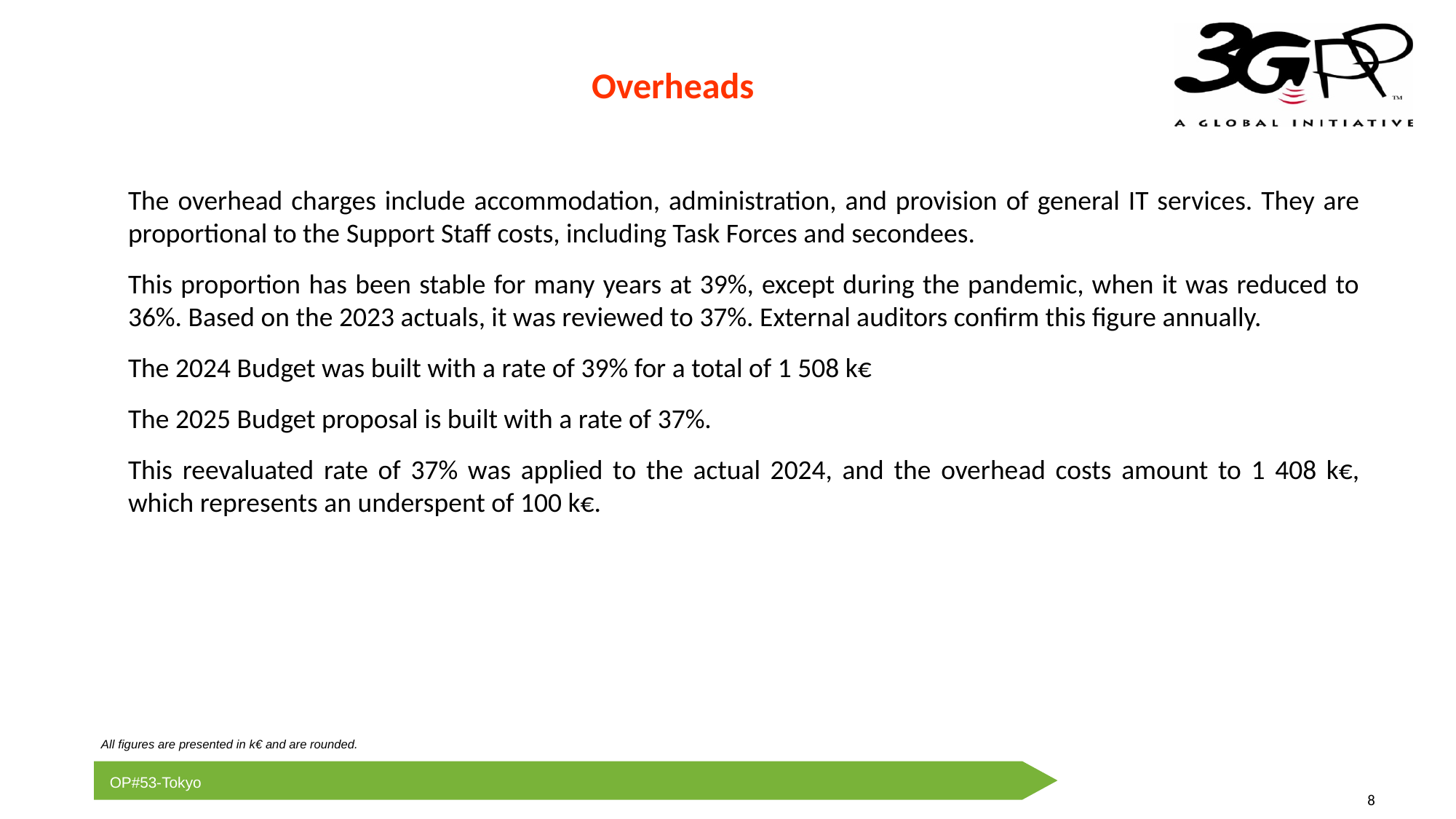

# Overheads

The overhead charges include accommodation, administration, and provision of general IT services. They are proportional to the Support Staff costs, including Task Forces and secondees.
This proportion has been stable for many years at 39%, except during the pandemic, when it was reduced to 36%. Based on the 2023 actuals, it was reviewed to 37%. External auditors confirm this figure annually.
The 2024 Budget was built with a rate of 39% for a total of 1 508 k€
The 2025 Budget proposal is built with a rate of 37%.
This reevaluated rate of 37% was applied to the actual 2024, and the overhead costs amount to 1 408 k€, which represents an underspent of 100 k€.

All figures are presented in k€ and are rounded.